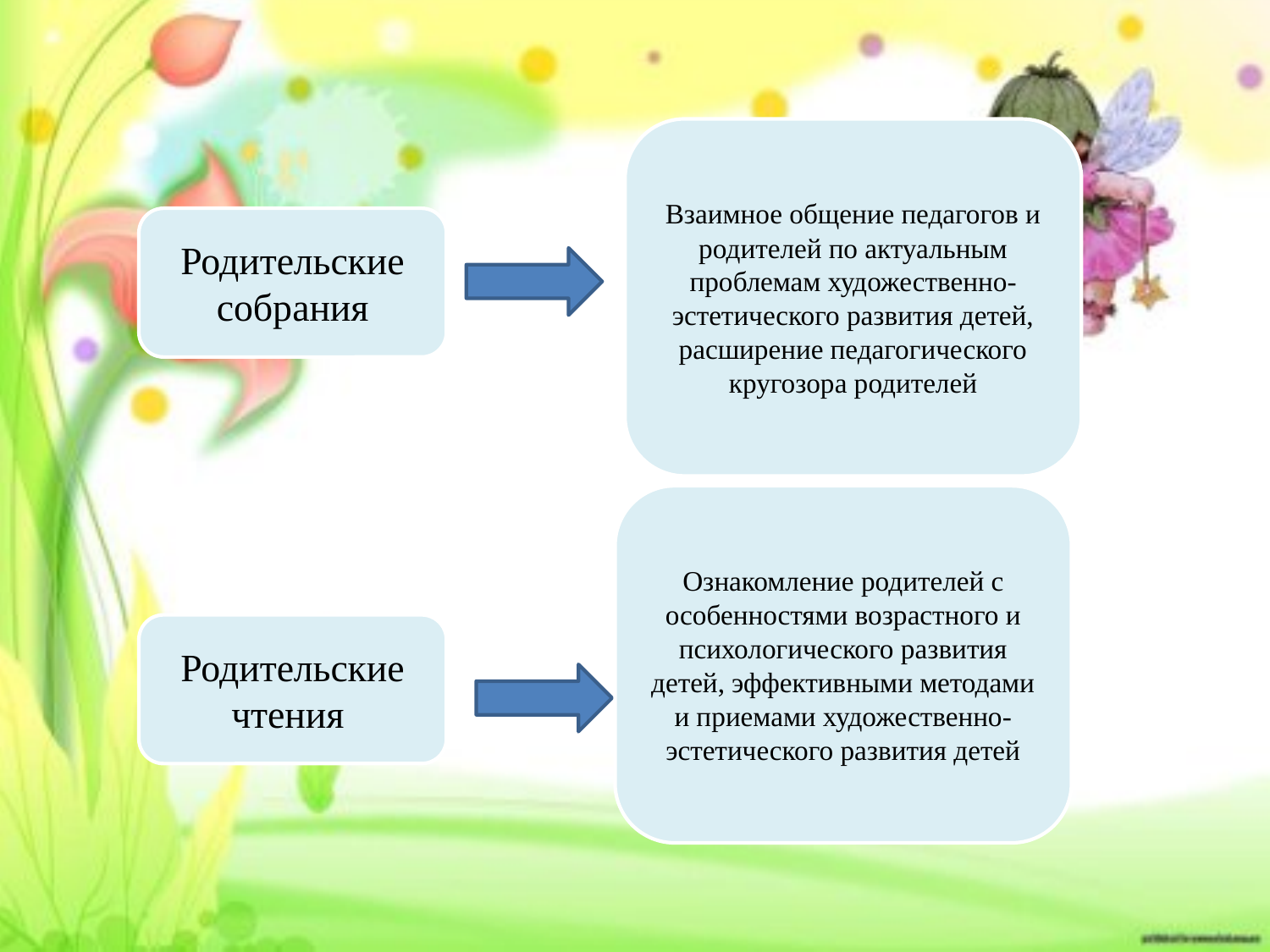

Взаимное общение педагогов и родителей по актуальным проблемам художественно-эстетического развития детей, расширение педагогического кругозора родителей
Родительские собрания

Ознакомление родителей с особенностями возрастного и психологического развития детей, эффективными методами и приемами художественно-эстетического развития детей
Родительские чтения